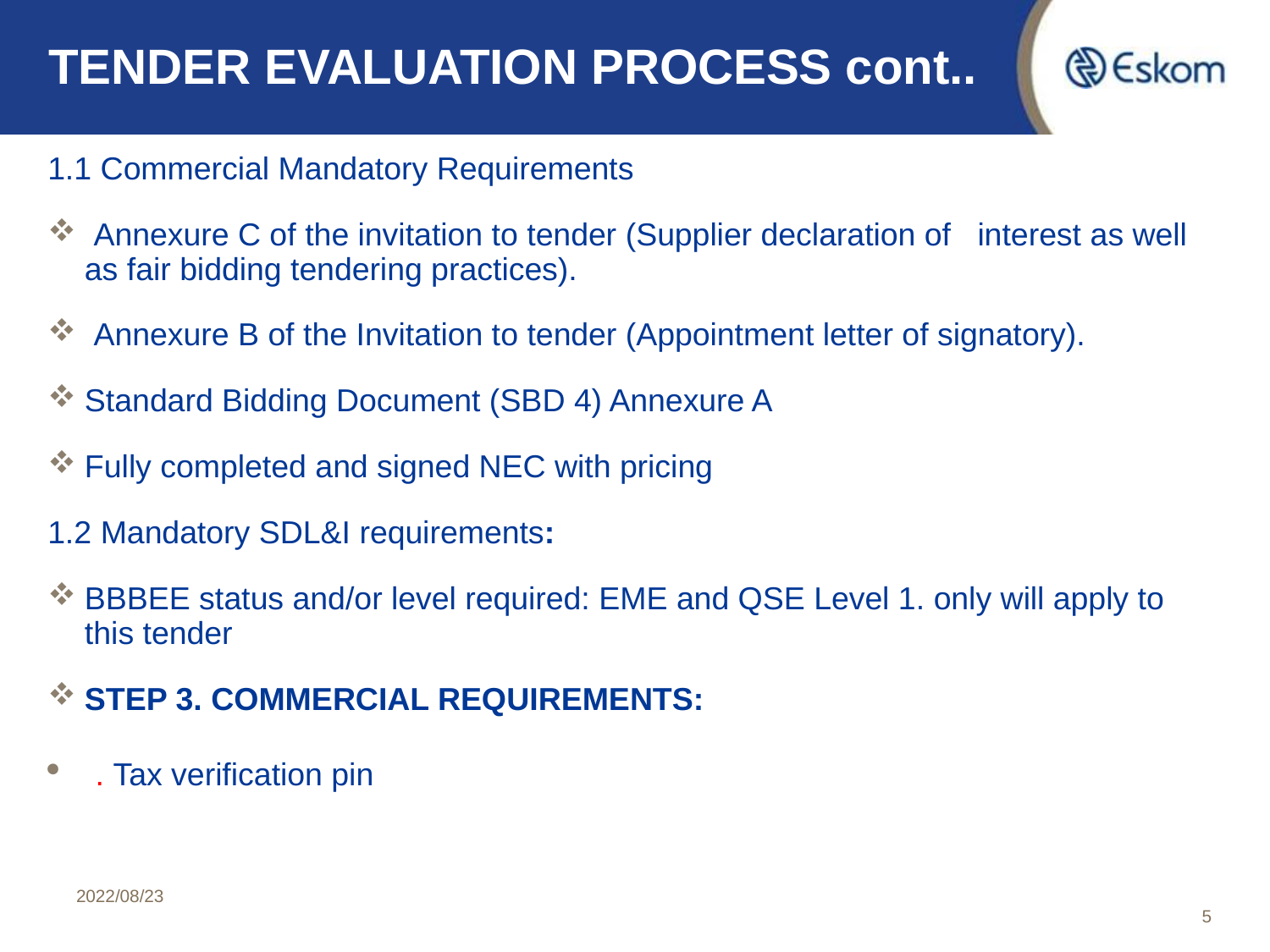

# TENDER EVALUATION PROCESS cont..
1.1 Commercial Mandatory Requirements
 Annexure C of the invitation to tender (Supplier declaration of   interest as well as fair bidding tendering practices).
 Annexure B of the Invitation to tender (Appointment letter of signatory).
Standard Bidding Document (SBD 4) Annexure A
Fully completed and signed NEC with pricing
1.2 Mandatory SDL&I requirements:
BBBEE status and/or level required: EME and QSE Level 1. only will apply to this tender
STEP 3. COMMERCIAL REQUIREMENTS:
. Tax verification pin

2022/08/23

5